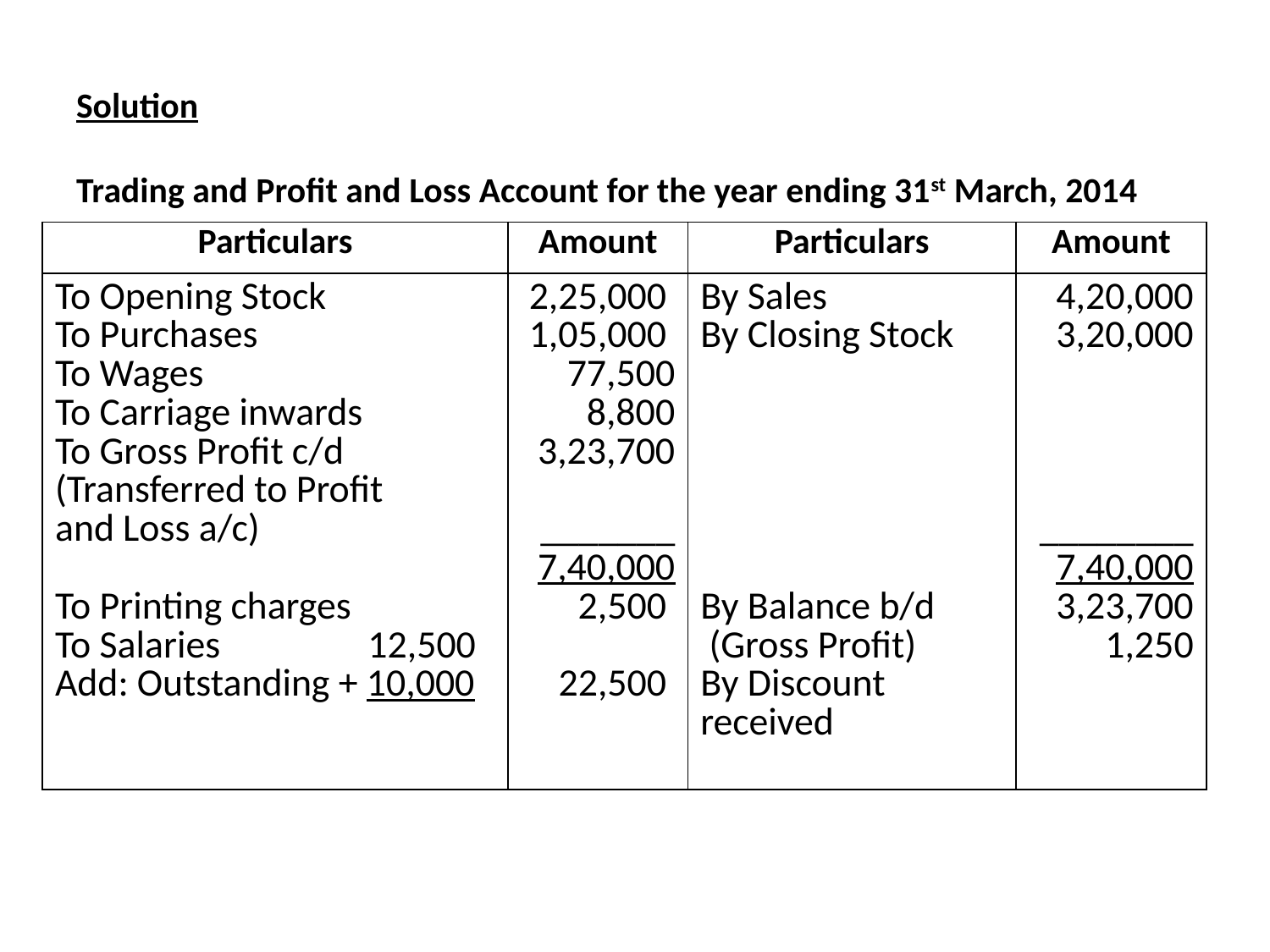

# Solution Trading and Profit and Loss Account for the year ending 31st March, 2014
| Particulars | Amount | Particulars | Amount |
| --- | --- | --- | --- |
| To Opening Stock To Purchases To Wages To Carriage inwards To Gross Profit c/d (Transferred to Profit and Loss a/c) To Printing charges To Salaries 12,500 Add: Outstanding + 10,000 | 2,25,000 1,05,000 77,500 8,800 3,23,700 \_\_\_\_\_\_\_ 7,40,000 2,500   22,500 | By Sales By Closing Stock By Balance b/d (Gross Profit) By Discount received | 4,20,000 3,20,000 \_\_\_\_\_\_\_\_ 7,40,000 3,23,700 1,250 |